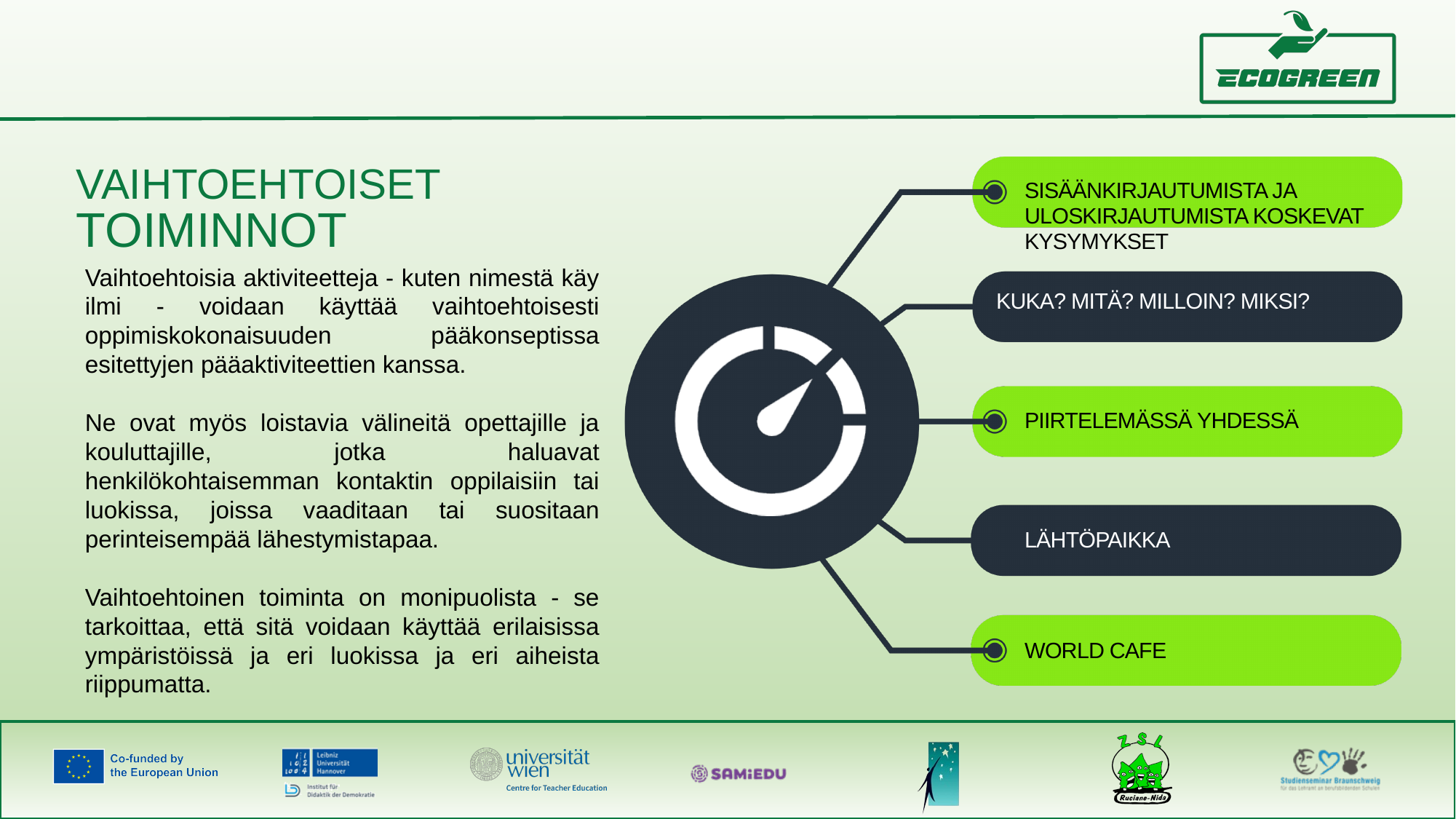

VAIHTOEHTOISET TOIMINNOT
SISÄÄNKIRJAUTUMISTA JA ULOSKIRJAUTUMISTA KOSKEVAT KYSYMYKSET
Vaihtoehtoisia aktiviteetteja - kuten nimestä käy ilmi - voidaan käyttää vaihtoehtoisesti oppimiskokonaisuuden pääkonseptissa esitettyjen pääaktiviteettien kanssa.

Ne ovat myös loistavia välineitä opettajille ja kouluttajille, jotka haluavat henkilökohtaisemman kontaktin oppilaisiin tai luokissa, joissa vaaditaan tai suositaan perinteisempää lähestymistapaa.

Vaihtoehtoinen toiminta on monipuolista - se tarkoittaa, että sitä voidaan käyttää erilaisissa ympäristöissä ja eri luokissa ja eri aiheista riippumatta.

KUKA? MITÄ? MILLOIN? MIKSI?

PIIRTELEMÄSSÄ YHDESSÄ
LÄHTÖPAIKKA
WORLD CAFE